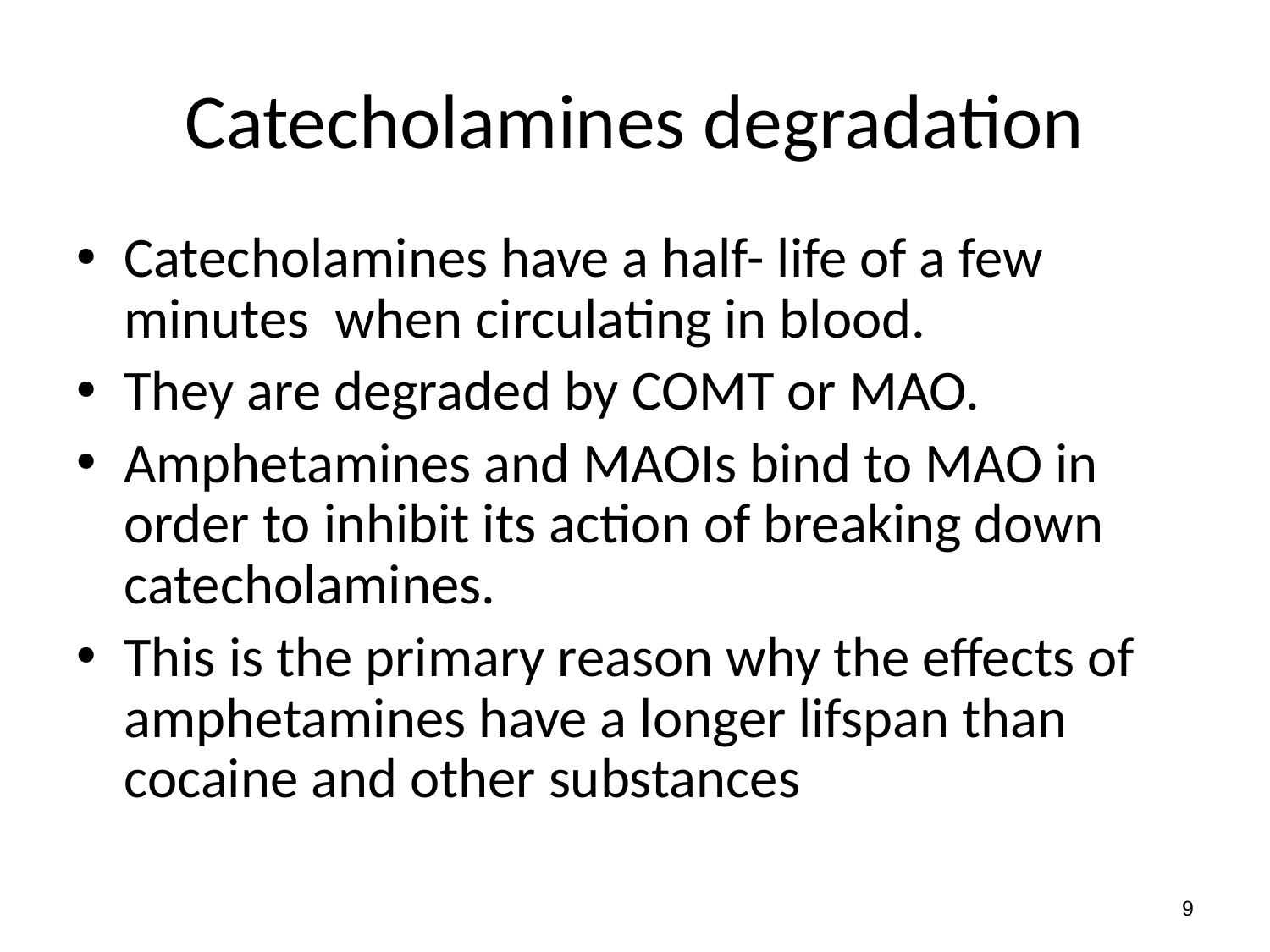

# Catecholamines degradation
Catecholamines have a half- life of a few minutes  when circulating in blood.
They are degraded by COMT or MAO.
Amphetamines and MAOIs bind to MAO in order to inhibit its action of breaking down catecholamines.
This is the primary reason why the effects of amphetamines have a longer lifspan than cocaine and other substances
9